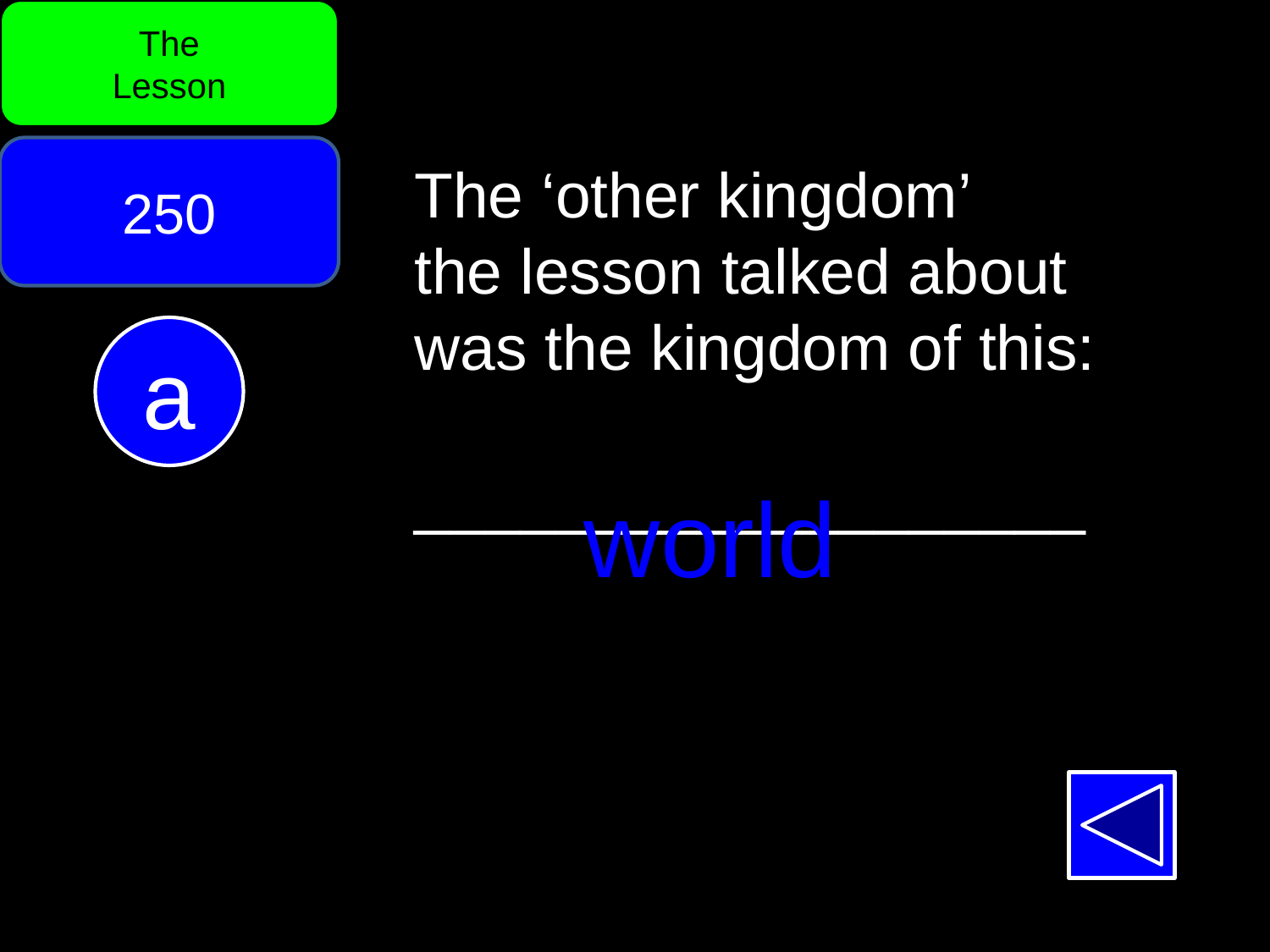

The
Lesson
250
The ‘other kingdom’
the lesson talked about was the kingdom of this:

___________________
a
world